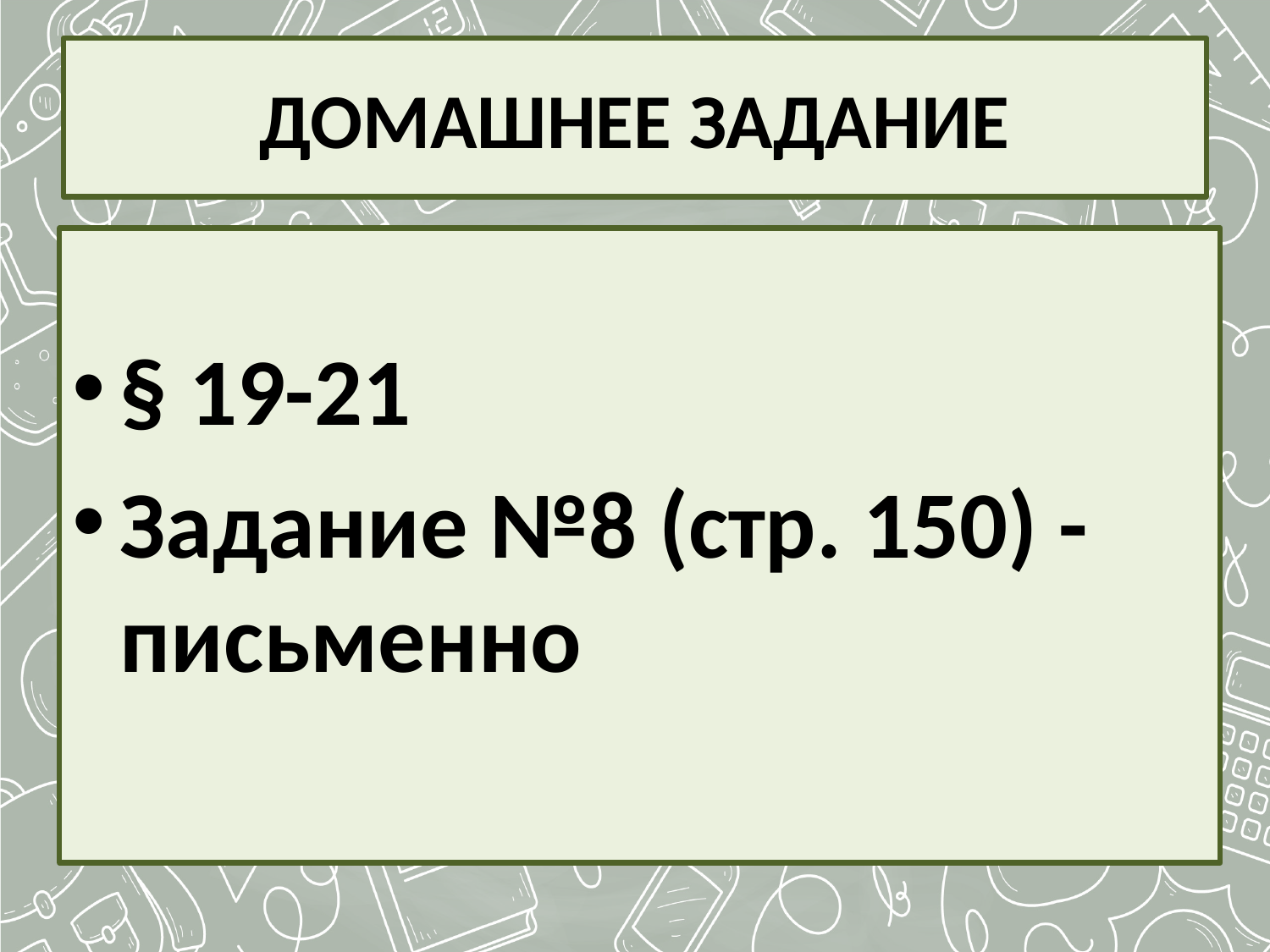

# ДОМАШНЕЕ ЗАДАНИЕ

§ 19-21
Задание №8 (стр. 150) - письменно